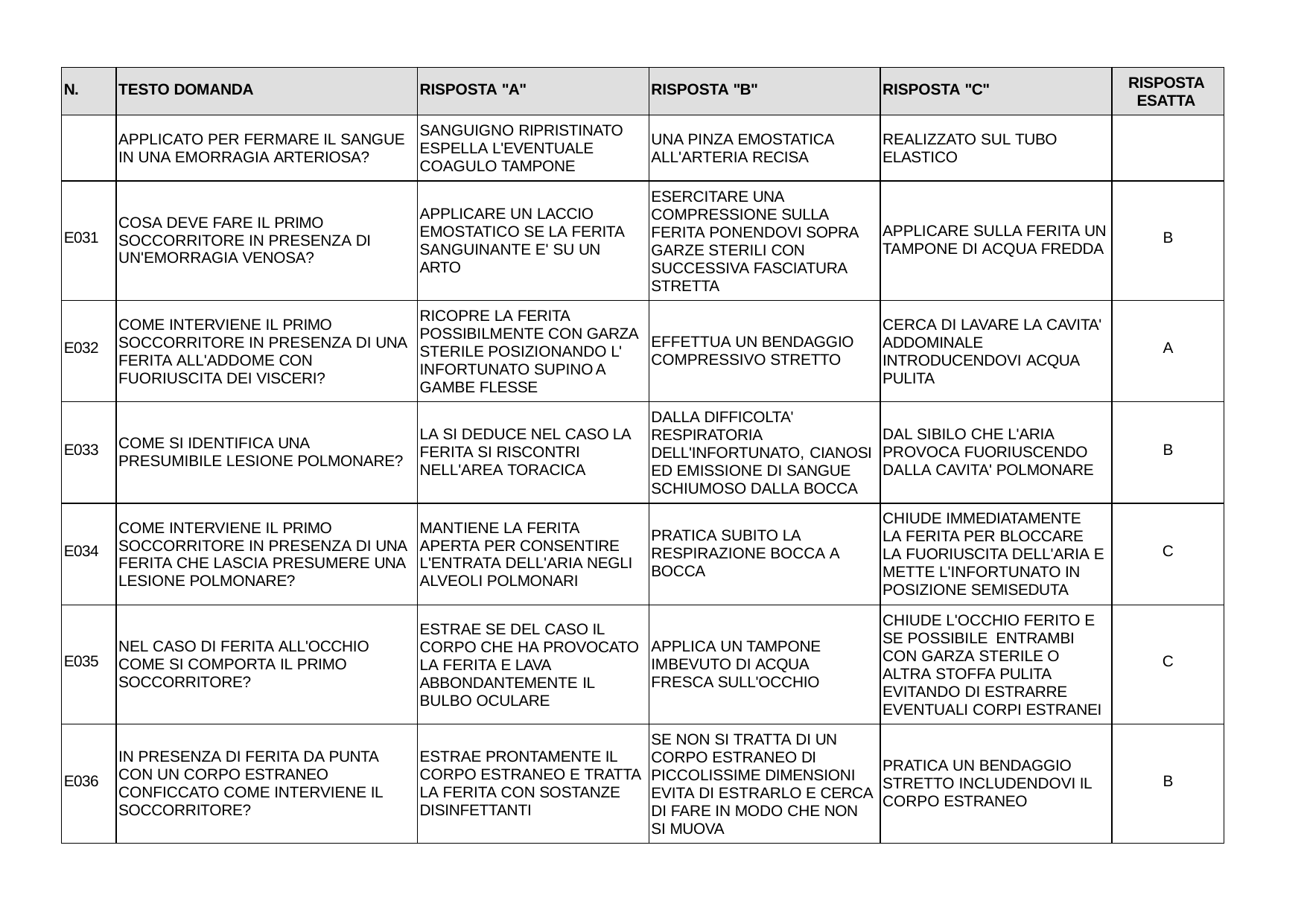

| N. | TESTO DOMANDA | RISPOSTA "A" | RISPOSTA "B" | RISPOSTA "C" | RISPOSTA ESATTA |
| --- | --- | --- | --- | --- | --- |
|  | APPLICATO PER FERMARE IL SANGUE IN UNA EMORRAGIA ARTERIOSA? | SANGUIGNO RIPRISTINATO ESPELLA L'EVENTUALE COAGULO TAMPONE | UNA PINZA EMOSTATICA ALL'ARTERIA RECISA | REALIZZATO SUL TUBO ELASTICO |  |
| E031 | COSA DEVE FARE IL PRIMO SOCCORRITORE IN PRESENZA DI UN'EMORRAGIA VENOSA? | APPLICARE UN LACCIO EMOSTATICO SE LA FERITA SANGUINANTE E' SU UN ARTO | ESERCITARE UNA COMPRESSIONE SULLA FERITA PONENDOVI SOPRA GARZE STERILI CON SUCCESSIVA FASCIATURA STRETTA | APPLICARE SULLA FERITA UN TAMPONE DI ACQUA FREDDA | B |
| E032 | COME INTERVIENE IL PRIMO SOCCORRITORE IN PRESENZA DI UNA FERITA ALL'ADDOME CON FUORIUSCITA DEI VISCERI? | RICOPRE LA FERITA POSSIBILMENTE CON GARZA STERILE POSIZIONANDO L' INFORTUNATO SUPINO A GAMBE FLESSE | EFFETTUA UN BENDAGGIO COMPRESSIVO STRETTO | CERCA DI LAVARE LA CAVITA' ADDOMINALE INTRODUCENDOVI ACQUA PULITA | A |
| E033 | COME SI IDENTIFICA UNA PRESUMIBILE LESIONE POLMONARE? | LA SI DEDUCE NEL CASO LA FERITA SI RISCONTRI NELL'AREA TORACICA | DALLA DIFFICOLTA' RESPIRATORIA DELL'INFORTUNATO, CIANOSI ED EMISSIONE DI SANGUE SCHIUMOSO DALLA BOCCA | DAL SIBILO CHE L'ARIA PROVOCA FUORIUSCENDO DALLA CAVITA' POLMONARE | B |
| E034 | COME INTERVIENE IL PRIMO SOCCORRITORE IN PRESENZA DI UNA FERITA CHE LASCIA PRESUMERE UNA LESIONE POLMONARE? | MANTIENE LA FERITA APERTA PER CONSENTIRE L'ENTRATA DELL'ARIA NEGLI ALVEOLI POLMONARI | PRATICA SUBITO LA RESPIRAZIONE BOCCA A BOCCA | CHIUDE IMMEDIATAMENTE LA FERITA PER BLOCCARE LA FUORIUSCITA DELL'ARIA E METTE L'INFORTUNATO IN POSIZIONE SEMISEDUTA | C |
| E035 | NEL CASO DI FERITA ALL'OCCHIO COME SI COMPORTA IL PRIMO SOCCORRITORE? | ESTRAE SE DEL CASO IL CORPO CHE HA PROVOCATO LA FERITA E LAVA ABBONDANTEMENTE IL BULBO OCULARE | APPLICA UN TAMPONE IMBEVUTO DI ACQUA FRESCA SULL'OCCHIO | CHIUDE L'OCCHIO FERITO E SE POSSIBILE ENTRAMBI CON GARZA STERILE O ALTRA STOFFA PULITA EVITANDO DI ESTRARRE EVENTUALI CORPI ESTRANEI | C |
| E036 | IN PRESENZA DI FERITA DA PUNTA CON UN CORPO ESTRANEO CONFICCATO COME INTERVIENE IL SOCCORRITORE? | ESTRAE PRONTAMENTE IL CORPO ESTRANEO E TRATTA LA FERITA CON SOSTANZE DISINFETTANTI | SE NON SI TRATTA DI UN CORPO ESTRANEO DI PICCOLISSIME DIMENSIONI EVITA DI ESTRARLO E CERCA DI FARE IN MODO CHE NON SI MUOVA | PRATICA UN BENDAGGIO STRETTO INCLUDENDOVI IL CORPO ESTRANEO | B |